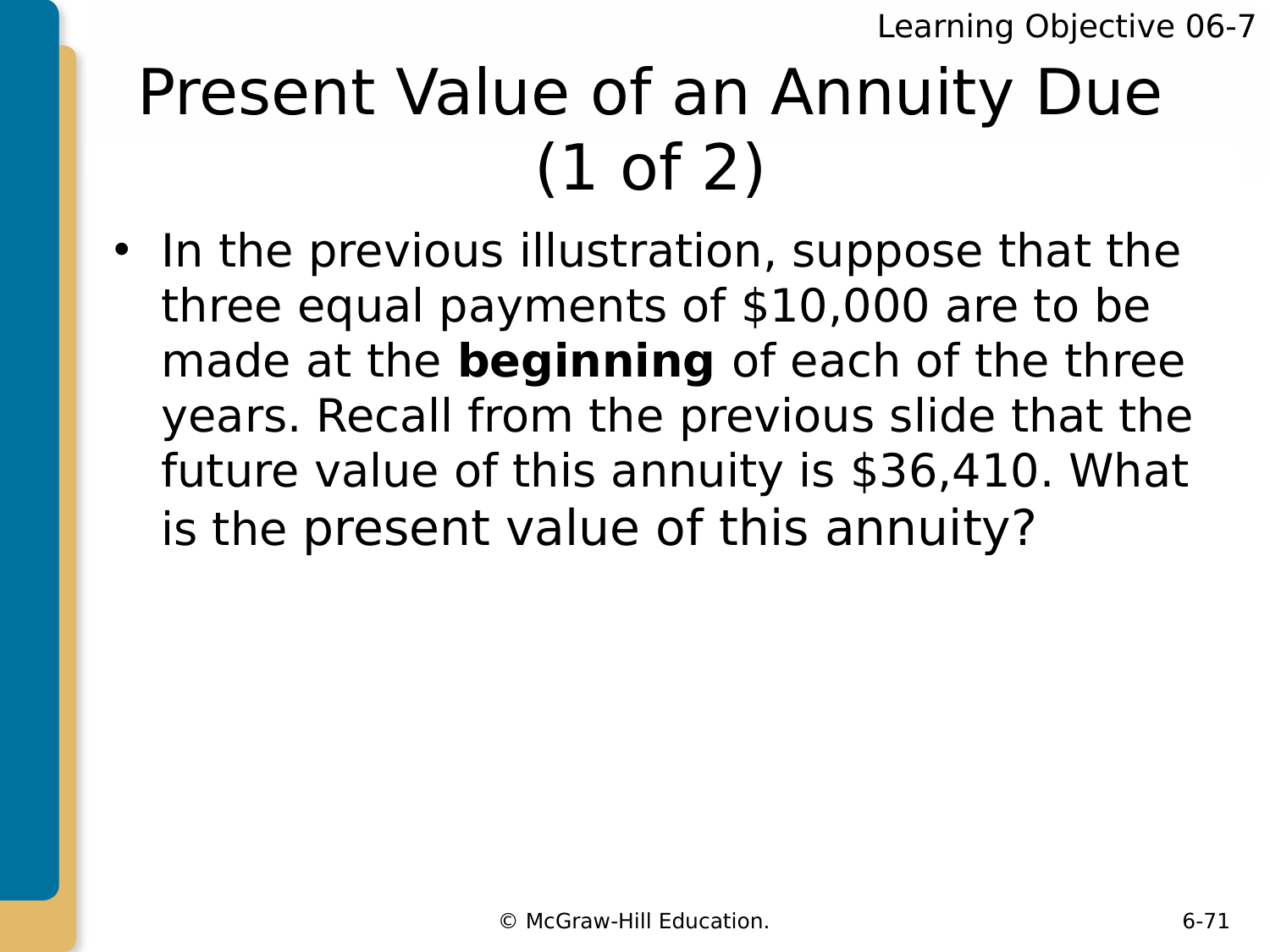

Learning Objective 06-7
# Present Value of an Annuity Due (1 of 2)
In the previous illustration, suppose that the three equal payments of $10,000 are to be made at the beginning of each of the three years. Recall from the previous slide that the future value of this annuity is $36,410. What is the present value of this annuity?